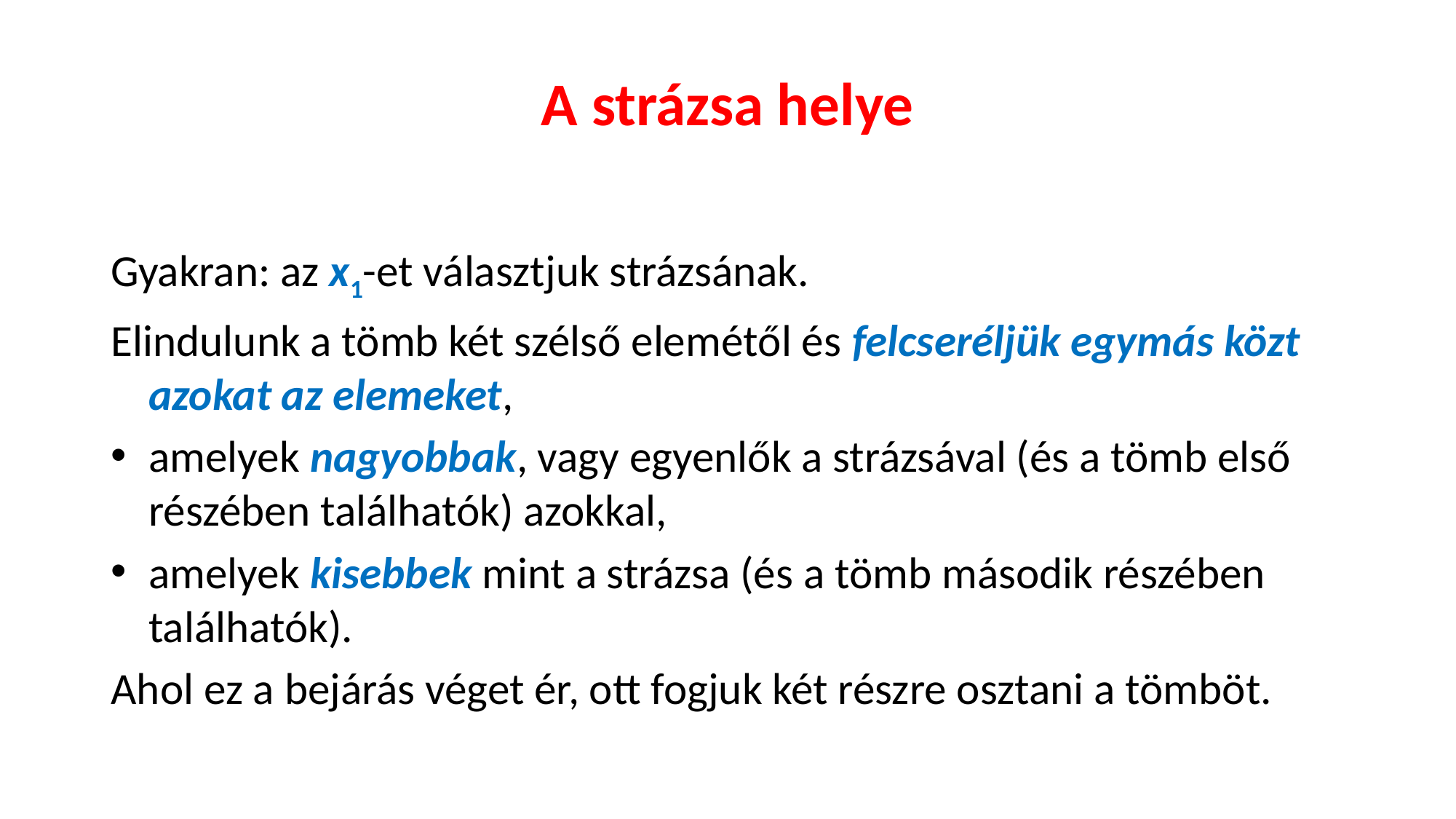

# A strázsa helye
Gyakran: az x1-et választjuk strázsának.
Elindulunk a tömb két szélső elemétől és felcseréljük egymás közt azokat az elemeket,
amelyek nagyobbak, vagy egyenlők a strázsával (és a tömb első részében találhatók) azokkal,
amelyek kisebbek mint a strázsa (és a tömb második részében találhatók).
Ahol ez a bejárás véget ér, ott fogjuk két részre osztani a tömböt.